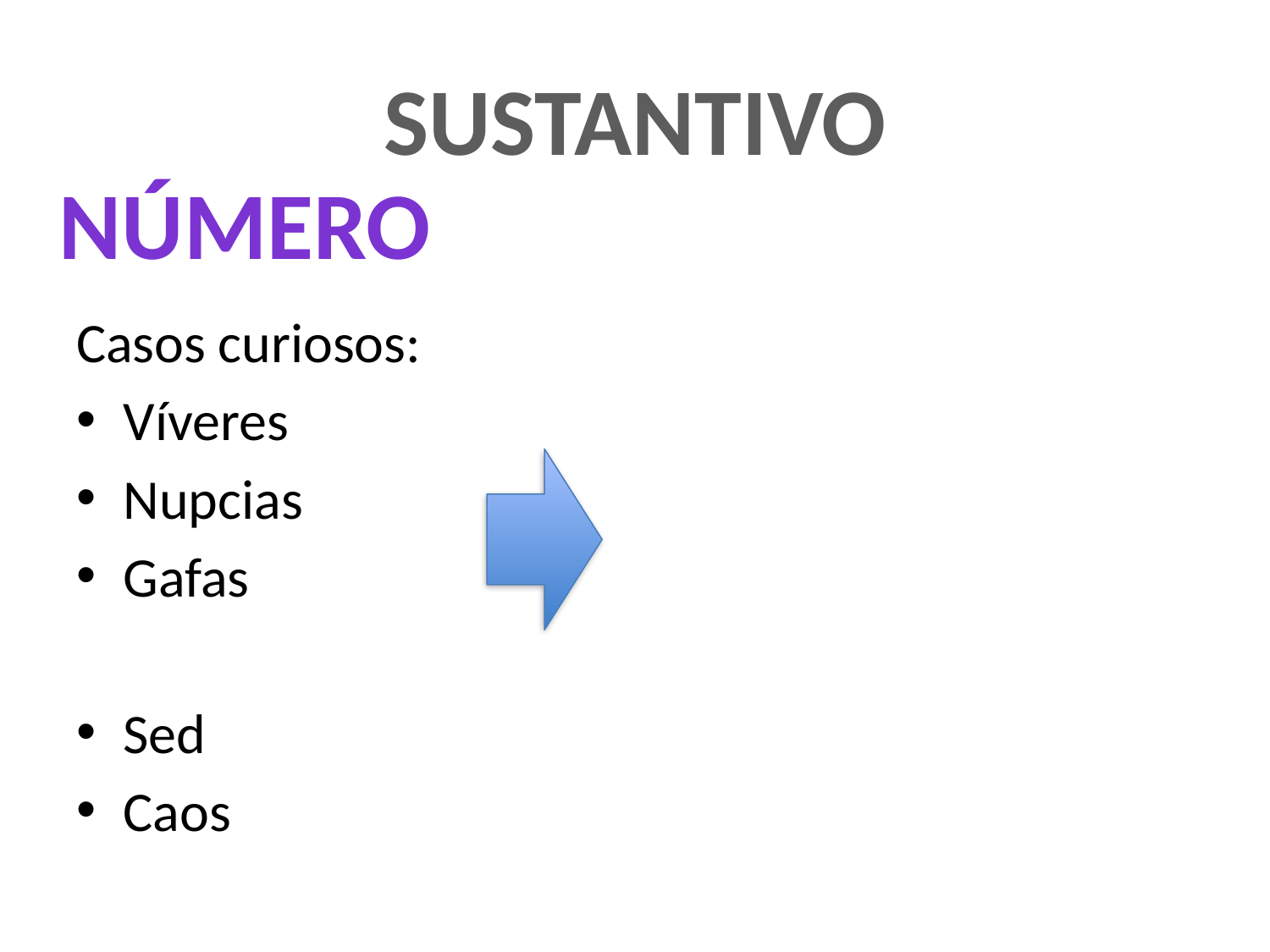

# SUSTANTIVO
NÚMERO

Casos curiosos:
Víveres
Nupcias
Gafas

Sed
Caos